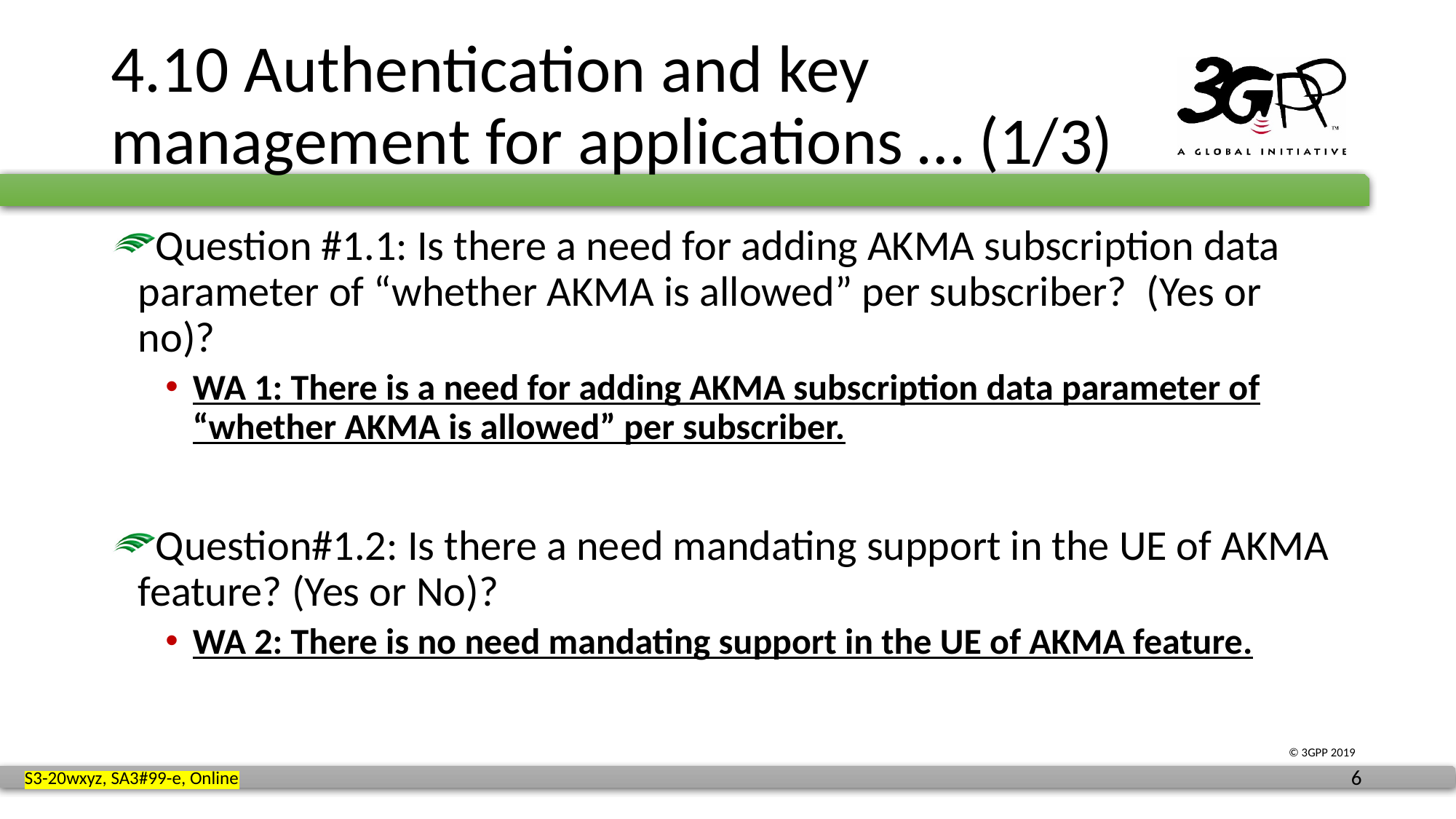

# 4.10 Authentication and key management for applications … (1/3)
Question #1.1: Is there a need for adding AKMA subscription data parameter of “whether AKMA is allowed” per subscriber?  (Yes or no)?
WA 1: There is a need for adding AKMA subscription data parameter of “whether AKMA is allowed” per subscriber.

Question#1.2: Is there a need mandating support in the UE of AKMA feature? (Yes or No)?
WA 2: There is no need mandating support in the UE of AKMA feature.